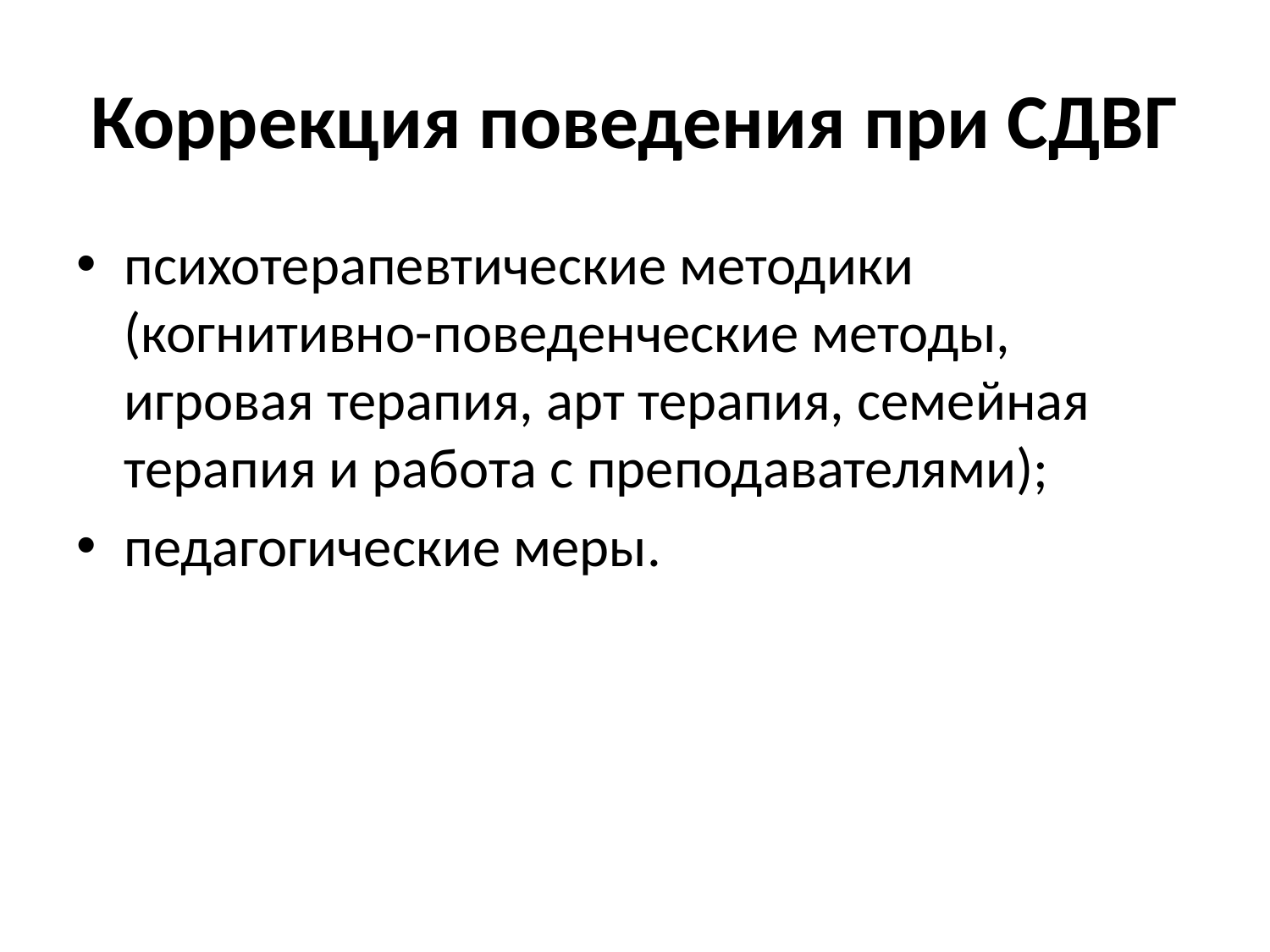

# Коррекция поведения при СДВГ
психотерапевтические методики (когнитивно-поведенческие методы, игровая терапия, арт терапия, семейная терапия и работа с преподавателями);
педагогические меры.